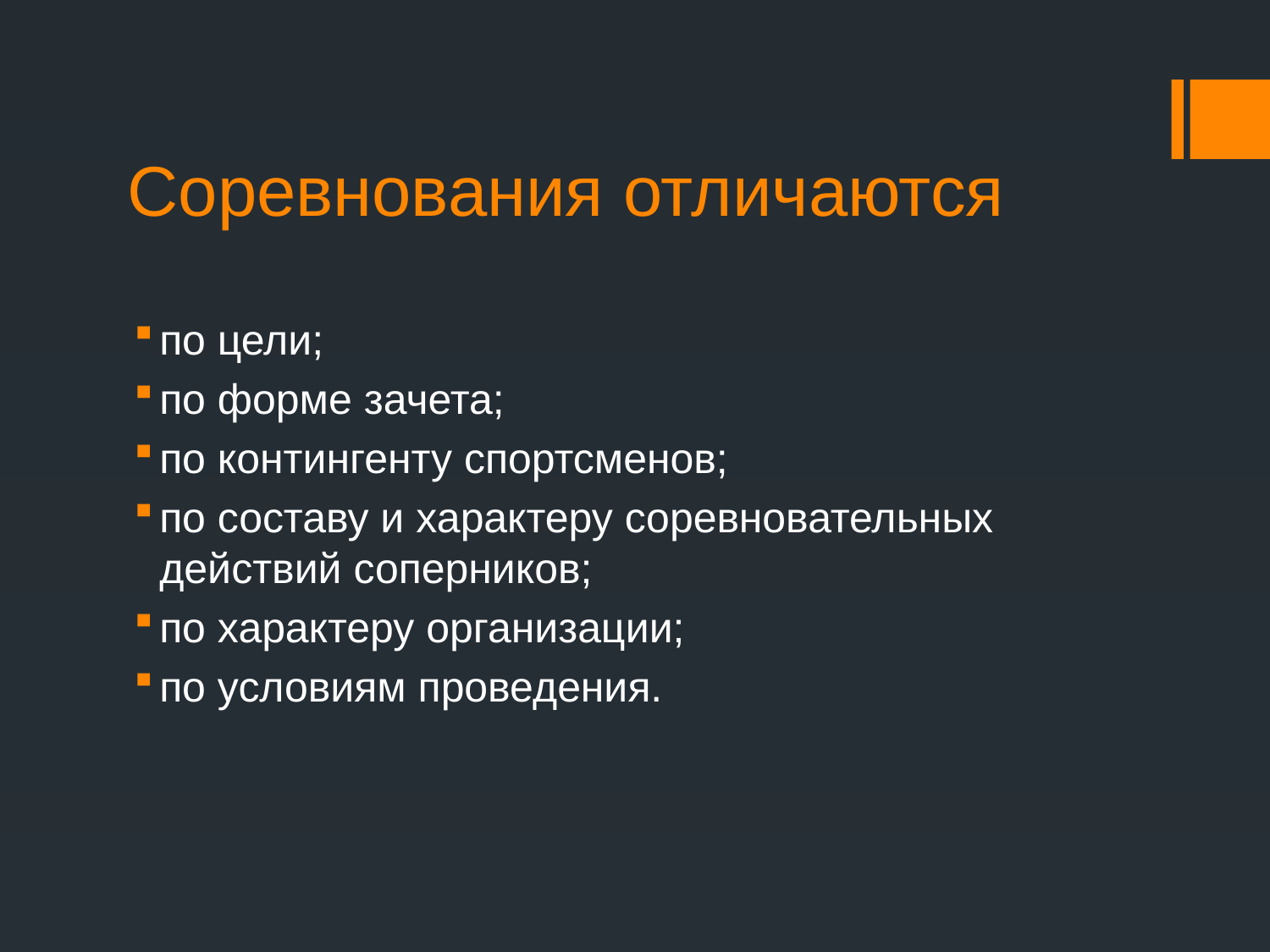

# Соревнования отличаются
по цели;
по форме зачета;
по контингенту спортсменов;
по составу и характеру соревновательных действий соперников;
по характеру организации;
по условиям проведения.